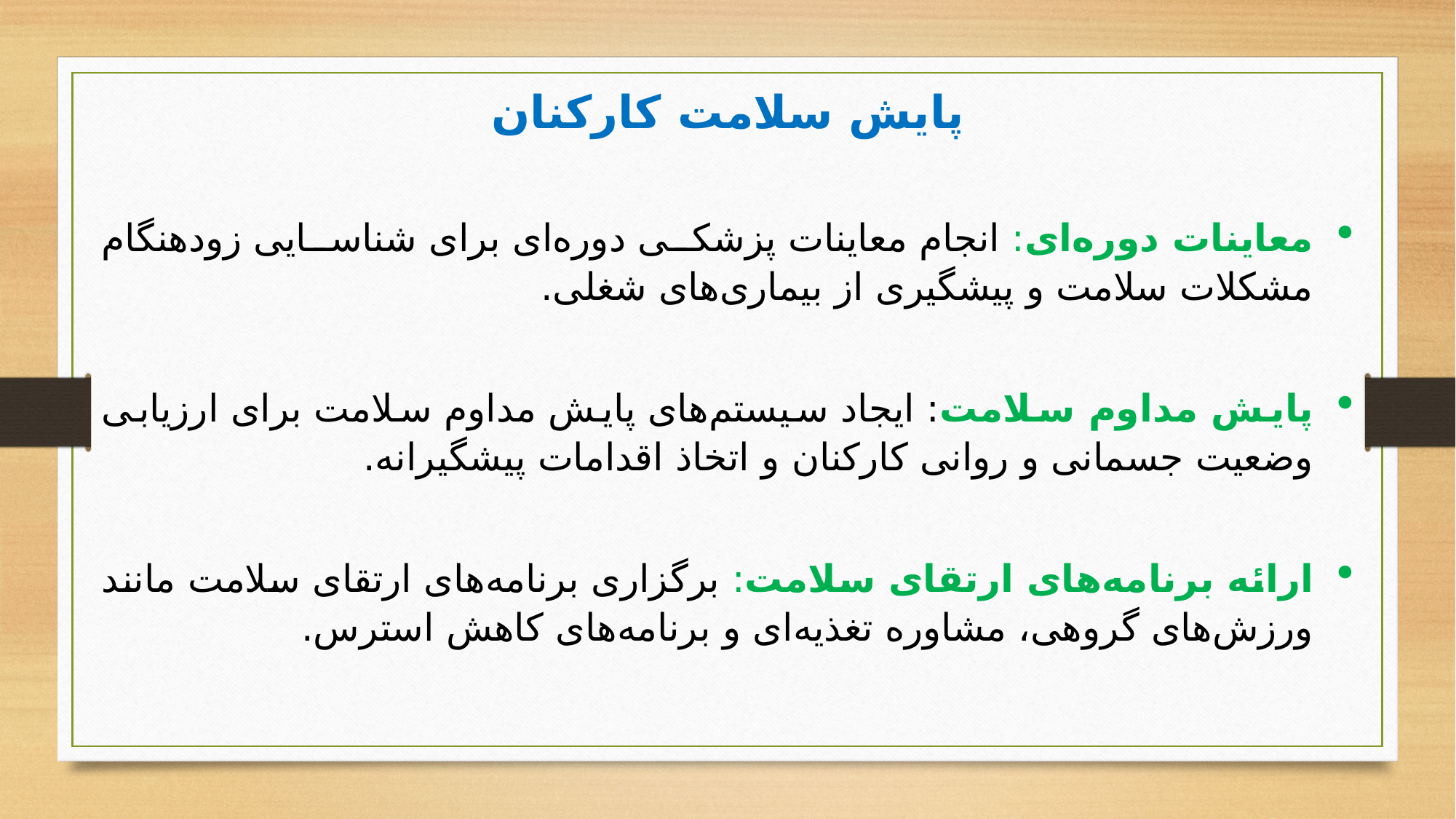

پایش سلامت کارکنان

معاینات دوره‌ای: انجام معاینات پزشکی دوره‌ای برای شناسایی زودهنگام مشکلات سلامت و پیشگیری از بیماری‌های شغلی.

پایش مداوم سلامت: ایجاد سیستم‌های پایش مداوم سلامت برای ارزیابی وضعیت جسمانی و روانی کارکنان و اتخاذ اقدامات پیشگیرانه.

ارائه برنامه‌های ارتقای سلامت: برگزاری برنامه‌های ارتقای سلامت مانند ورزش‌های گروهی، مشاوره تغذیه‌ای و برنامه‌های کاهش استرس.